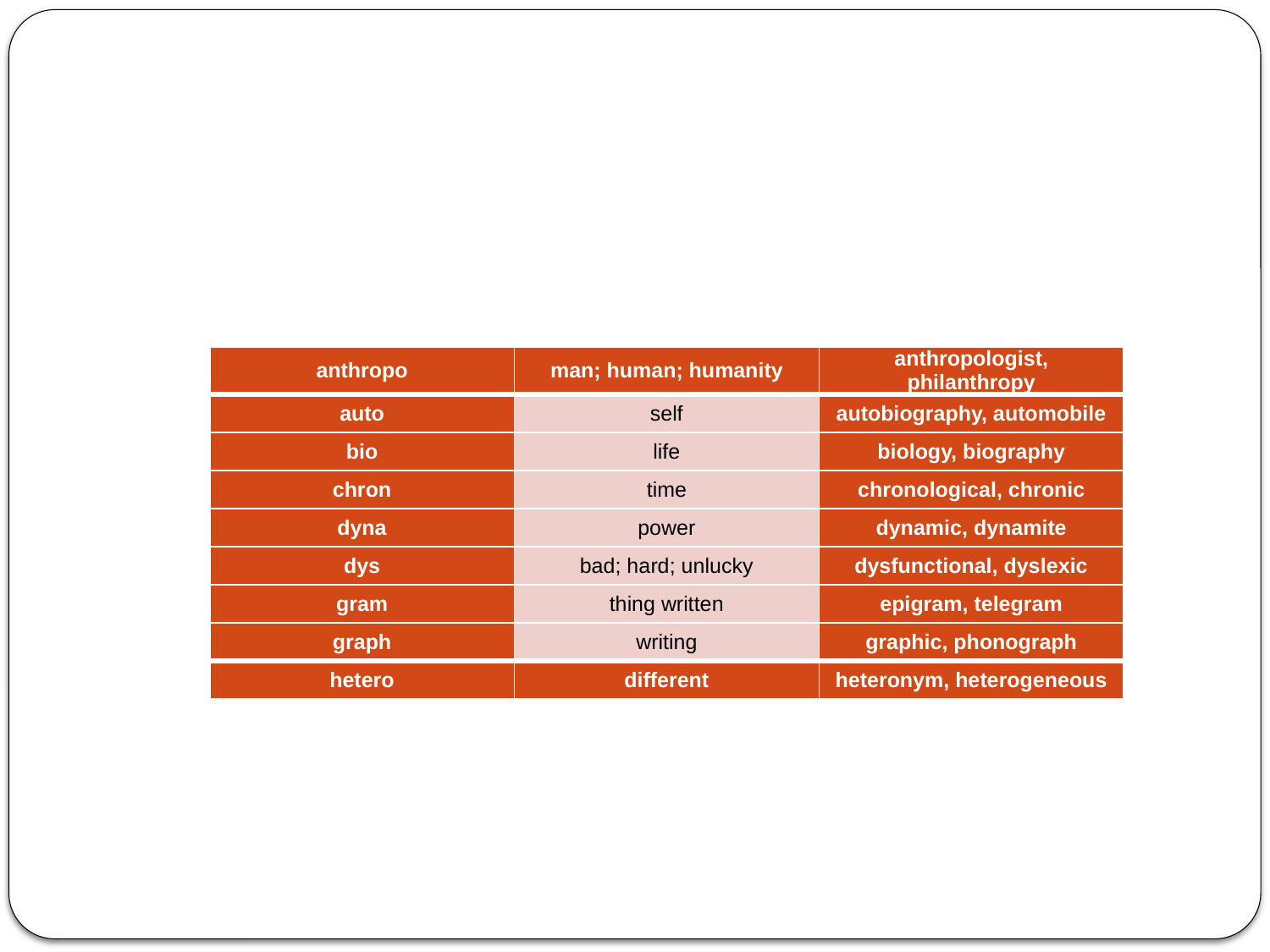

| anthropo | man; human; humanity | anthropologist, philanthropy |
| --- | --- | --- |
| auto | self | autobiography, automobile |
| bio | life | biology, biography |
| chron | time | chronological, chronic |
| dyna | power | dynamic, dynamite |
| dys | bad; hard; unlucky | dysfunctional, dyslexic |
| gram | thing written | epigram, telegram |
| graph | writing | graphic, phonograph |
| hetero | different | heteronym, heterogeneous |